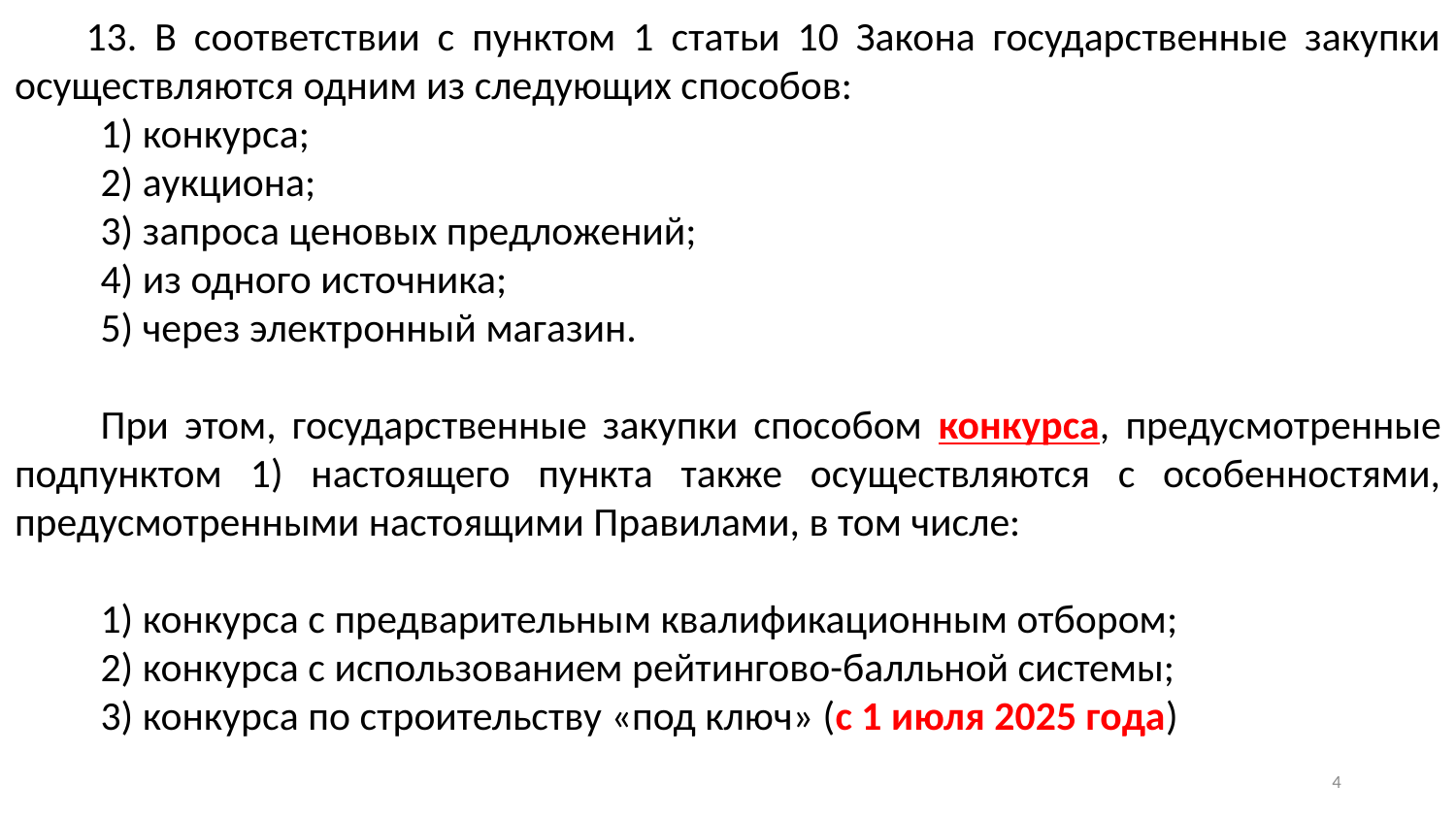

13. В соответствии с пунктом 1 статьи 10 Закона государственные закупки осуществляются одним из следующих способов:
1) конкурса;
2) аукциона;
3) запроса ценовых предложений;
4) из одного источника;
5) через электронный магазин.

При этом, государственные закупки способом конкурса, предусмотренные подпунктом 1) настоящего пункта также осуществляются с особенностями, предусмотренными настоящими Правилами, в том числе:

1) конкурса с предварительным квалификационным отбором;
2) конкурса с использованием рейтингово-балльной системы;
3) конкурса по строительству «под ключ» (с 1 июля 2025 года)
4